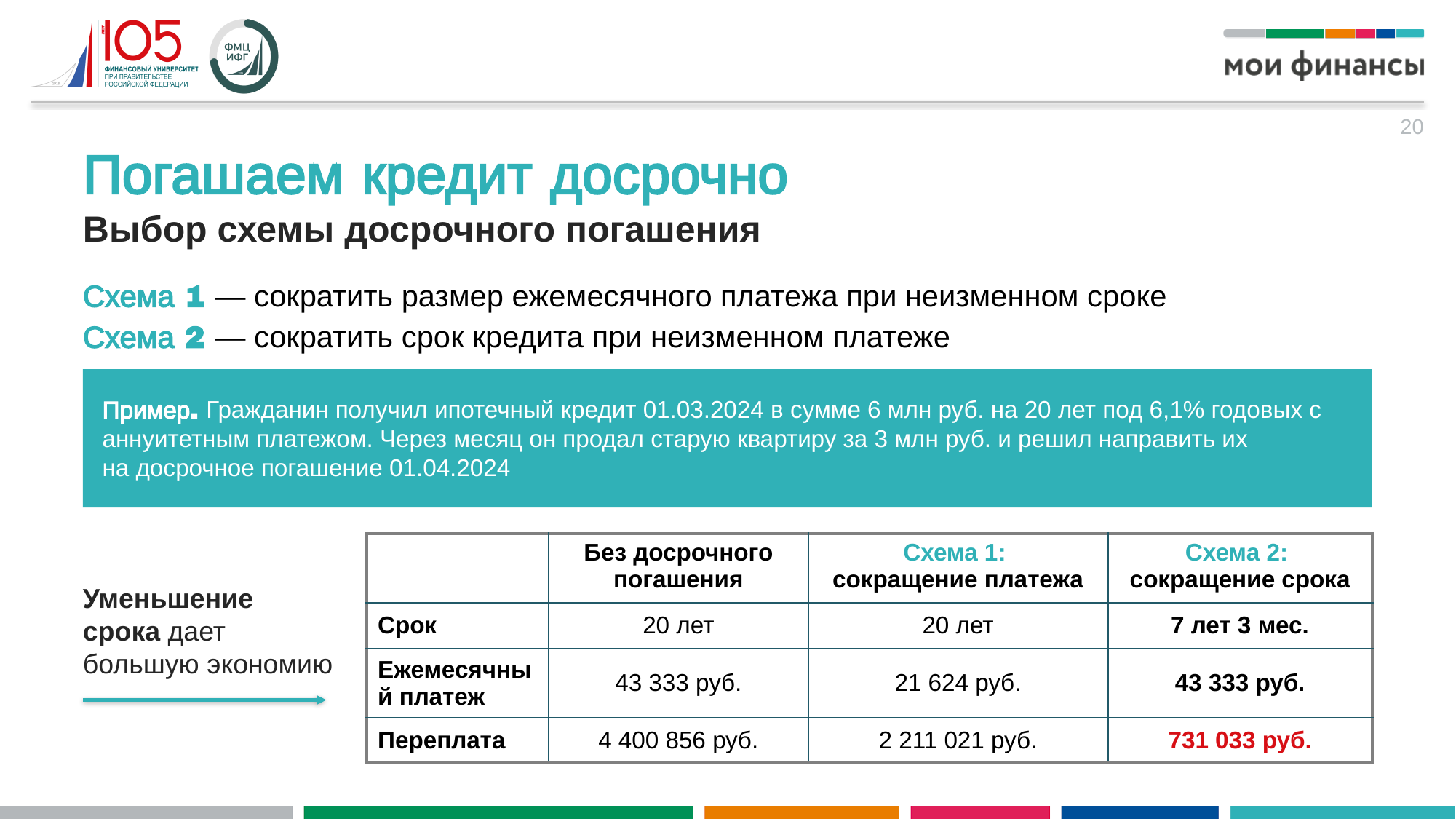

20
Погашаем кредит досрочно
Выбор схемы досрочного погашения
Схема 1 — сократить размер ежемесячного платежа при неизменном сроке
Схема 2 — сократить срок кредита при неизменном платеже

Пример. Гражданин получил ипотечный кредит 01.03.2024 в сумме 6 млн руб. на 20 лет под 6,1% годовых с аннуитетным платежом. Через месяц он продал старую квартиру за 3 млн руб. и решил направить их
на досрочное погашение 01.04.2024
|  | Без досрочного погашения | Схема 1: сокращение платежа | Схема 2: сокращение срока |
| --- | --- | --- | --- |
| Срок | 20 лет | 20 лет | 7 лет 3 мес. |
| Ежемесячный платеж | 43 333 руб. | 21 624 руб. | 43 333 руб. |
| Переплата | 4 400 856 руб. | 2 211 021 руб. | 731 033 руб. |
Уменьшение срока дает большую экономию